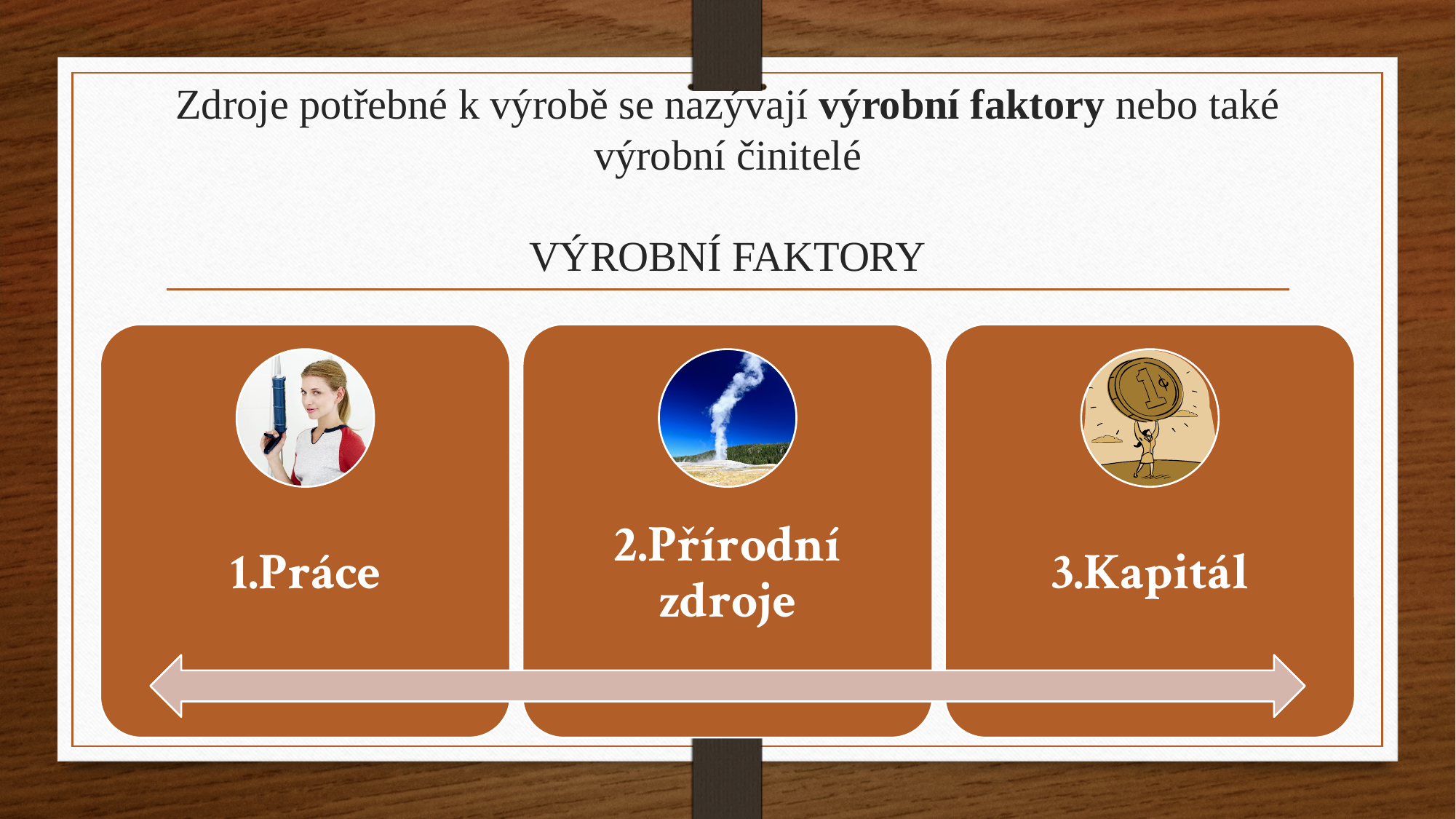

# Zdroje potřebné k výrobě se nazývají výrobní faktory nebo také výrobní činitelé VÝROBNÍ FAKTORY
1.Práce
2.Přírodní zdroje
3.Kapitál